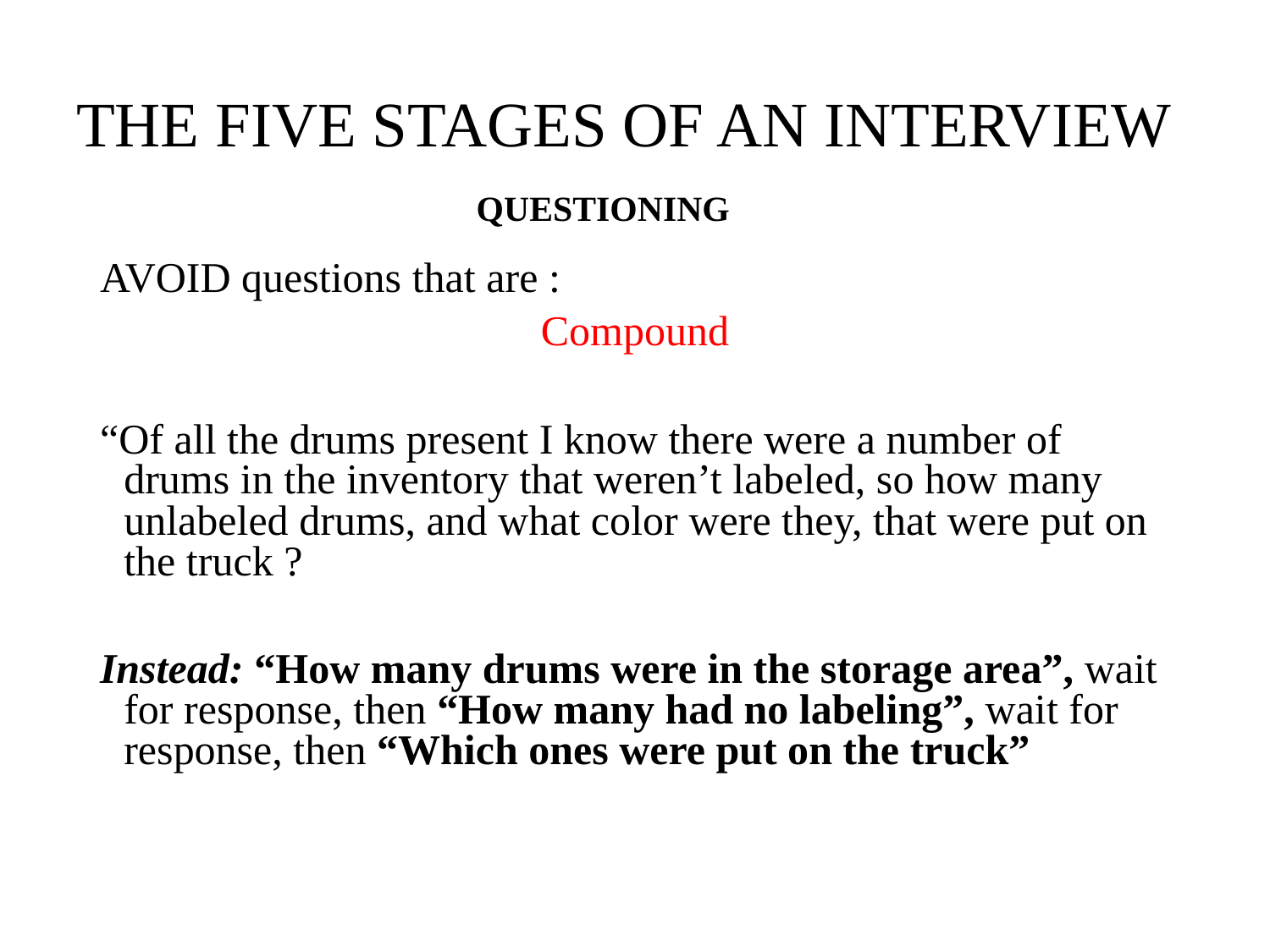

# THE FIVE STAGES OF AN INTERVIEW
QUESTIONING
AVOID questions that are :
Compound

“Of all the drums present I know there were a number of  drums in the inventory that weren’t labeled, so how many unlabeled drums, and what color were they, that were put on the truck ?

Instead: “How many drums were in the storage area”, wait for response, then “How many had no labeling”, wait for response, then “Which ones were put on the truck”